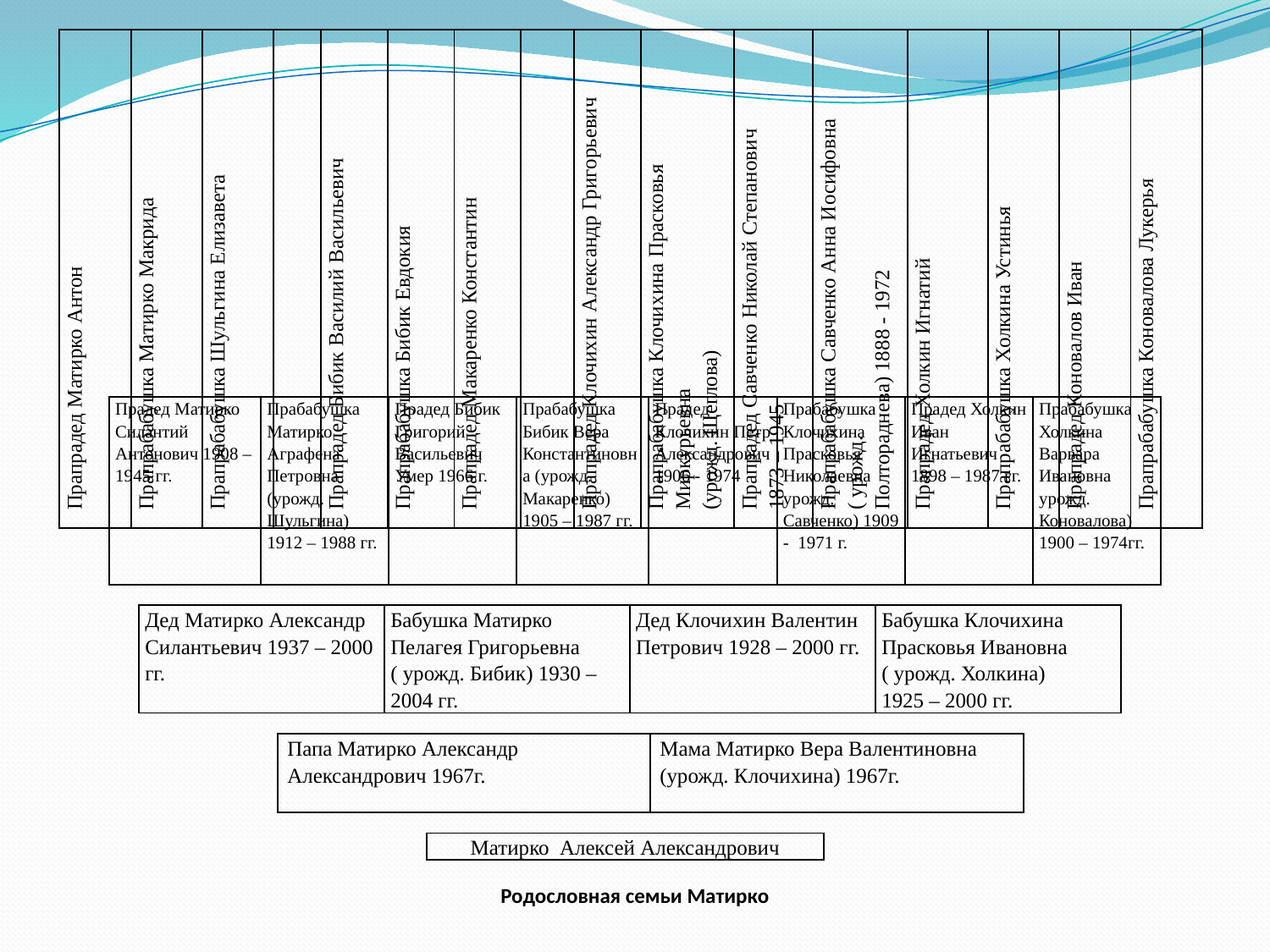

| Прапрадед Матирко Антон | Прапрабабушка Матирко Макрида | Прапрабабушка Шульгина Елизавета |  | Прапрадед Бибик Василий Васильевич | Прапрабабушка Бибик Евдокия | Прапрадед Макаренко Константин |  | Прапрадед Клочихин Александр Григорьевич | Прапрабабушка Клочихина Прасковья Миркурьевна (урожд. Щеглова) | Прапрадед Савченко Николай Степанович 1873 – 1945 | Прапрабабушка Савченко Анна Иосифовна ( урожд. Полтораднева) 1888 - 1972 | Прапрадед Холкин Игнатий | Прапрабабушка Холкина Устинья | Прапрадед Коновалов Иван | Прапрабабушка Коновалова Лукерья |
| --- | --- | --- | --- | --- | --- | --- | --- | --- | --- | --- | --- | --- | --- | --- | --- |
| Прадед Матирко Силантий Антонович 1908 – 1945 гг. | Прабабушка Матирко Аграфена Петровна (урожд. Шульгина) 1912 – 1988 гг. | Прадед Бибик Григорий Васильевич Умер 1966 г. | Прабабушка Бибик Вера Константиновна (урожд. Макаренко) 1905 – 1987 гг. | Прадед Клочихин Петр Александрович 1906 - 1974 | Прабабушка Клочихина Прасковья Николаевна урожд. Савченко) 1909 - 1971 г. | Прадед Холкин Иван Игнатьевич 1898 – 1987 гг. | Прабабушка Холкина Варвара Ивановна урожд. Коновалова) 1900 – 1974гг. |
| --- | --- | --- | --- | --- | --- | --- | --- |
| Дед Матирко Александр Силантьевич 1937 – 2000 гг. | Бабушка Матирко Пелагея Григорьевна ( урожд. Бибик) 1930 – 2004 гг. | Дед Клочихин Валентин Петрович 1928 – 2000 гг. | Бабушка Клочихина Прасковья Ивановна ( урожд. Холкина) 1925 – 2000 гг. |
| --- | --- | --- | --- |
| Папа Матирко Александр Александрович 1967г. | Мама Матирко Вера Валентиновна (урожд. Клочихина) 1967г. |
| --- | --- |
| Матирко Алексей Александрович |
| --- |
Родословная семьи Матирко